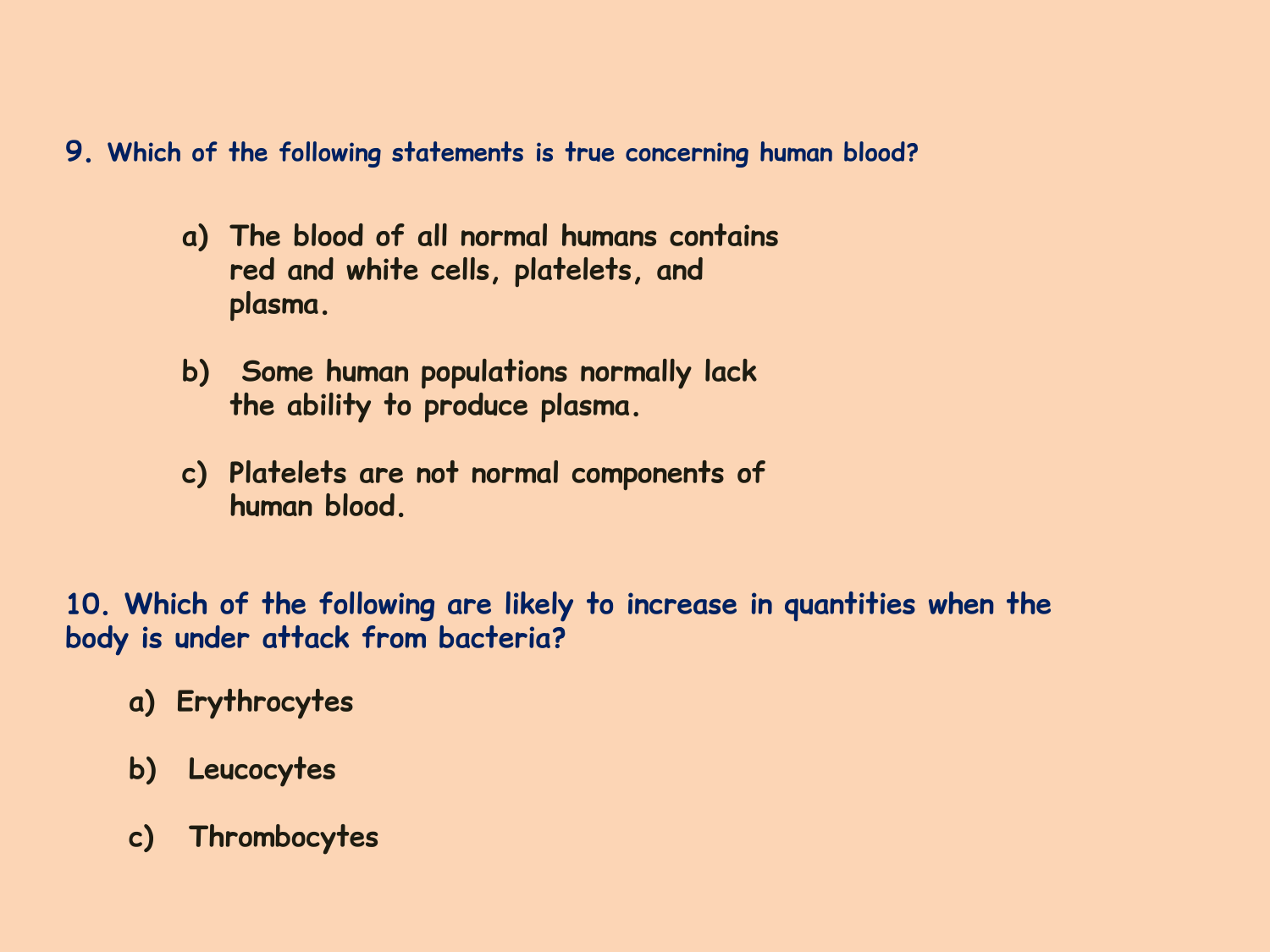

9. Which of the following statements is true concerning human blood?
The blood of all normal humans contains red and white cells, platelets, and plasma.

 Some human populations normally lack the ability to produce plasma.

Platelets are not normal components of human blood.

10. Which of the following are likely to increase in quantities when the body is under attack from bacteria?

Erythrocytes

 Leucocytes

 Thrombocytes